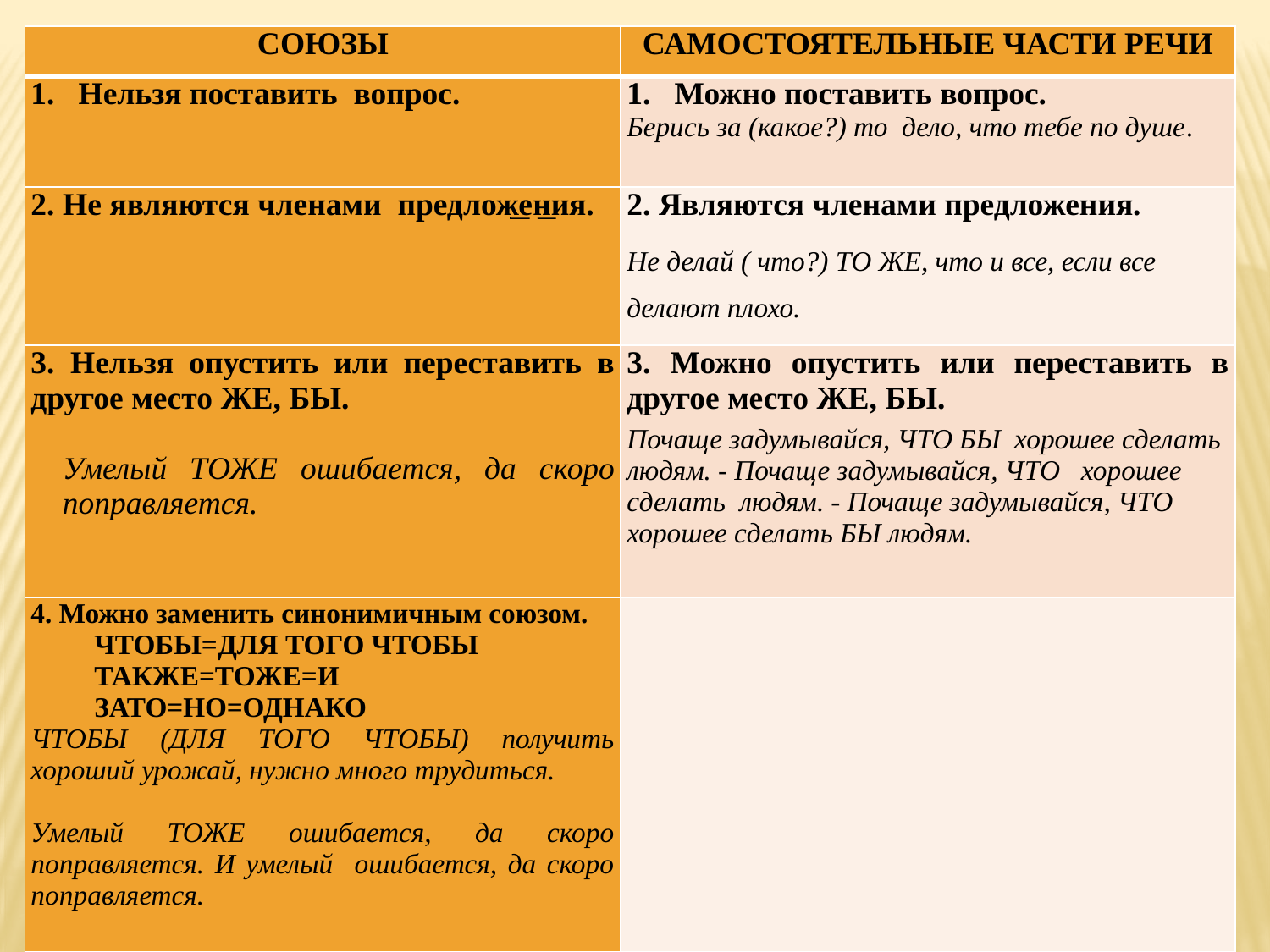

| СОЮЗЫ | САМОСТОЯТЕЛЬНЫЕ ЧАСТИ РЕЧИ |
| --- | --- |
| Нельзя поставить вопрос. | Можно поставить вопрос.  Берись за (какое?) то дело, что тебе по душе. |
| 2. Не являются членами предложения. | 2. Являются членами предложения. Не делай ( что?) ТО ЖЕ, что и все, если все делают плохо. |
| 3. Нельзя опустить или переставить в другое место ЖЕ, БЫ. Умелый ТОЖЕ ошибается, да скоро поправляется. | 3. Можно опустить или переставить в другое место ЖЕ, БЫ. Почаще задумывайся, ЧТО БЫ хорошее сделать людям. - Почаще задумывайся, ЧТО хорошее сделать людям. - Почаще задумывайся, ЧТО хорошее сделать БЫ людям. |
| 4. Можно заменить синонимичным союзом. ЧТОБЫ=ДЛЯ ТОГО ЧТОБЫ ТАКЖЕ=ТОЖЕ=И ЗАТО=НО=ОДНАКО ЧТОБЫ (ДЛЯ ТОГО ЧТОБЫ) получить хороший урожай, нужно много трудиться. Умелый ТОЖЕ ошибается, да скоро поправляется. И умелый ошибается, да скоро поправляется. |  |